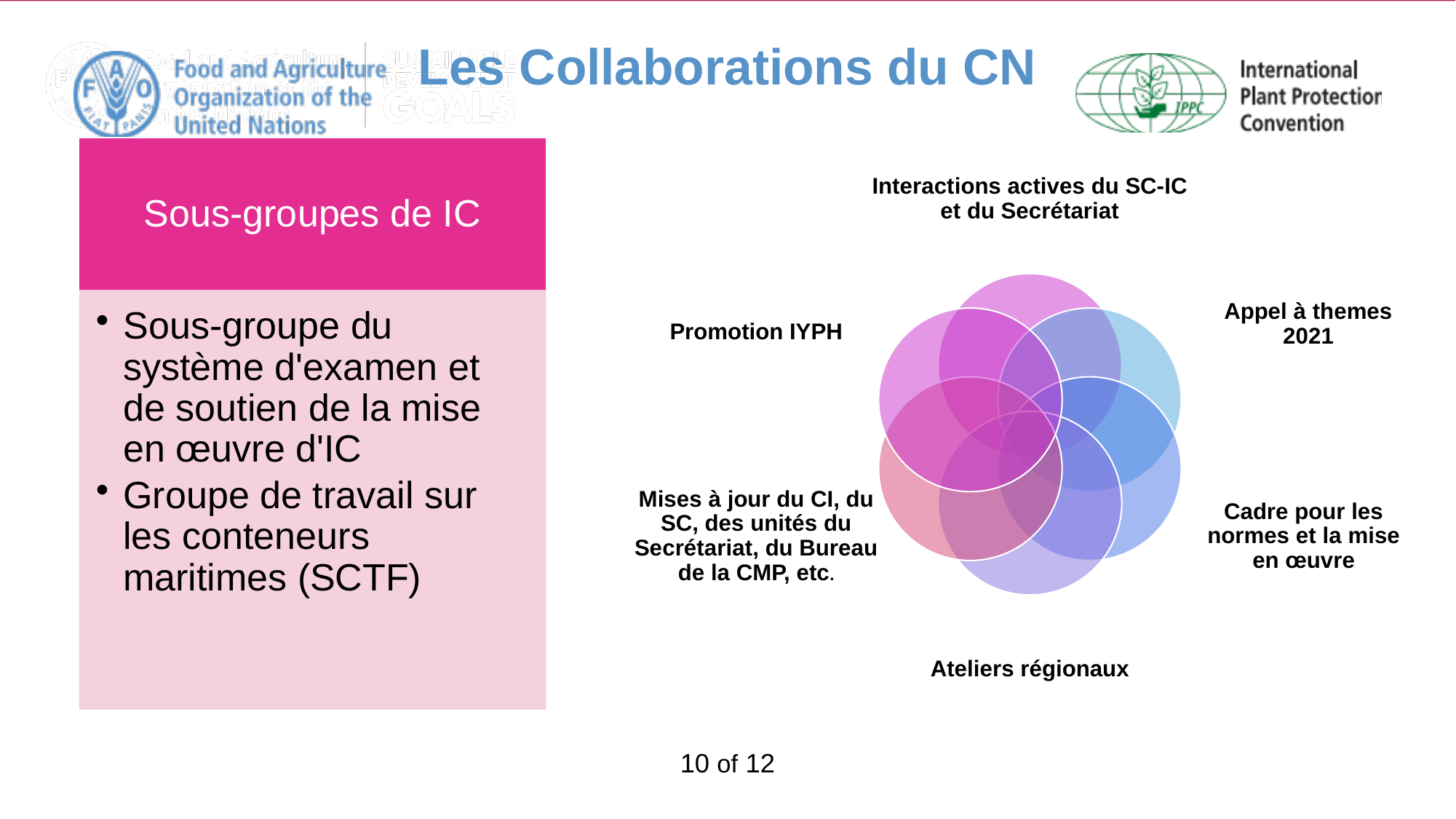

# Les Collaborations du CN
Sous-groupes de IC
Sous-groupe du système d'examen et de soutien de la mise en œuvre d'IC
Groupe de travail sur les conteneurs maritimes (SCTF)
Interactions actives du SC-IC et du Secrétariat
Appel à themes 2021
Cadre pour les normes et la mise en œuvre
Ateliers régionaux
Mises à jour du CI, du SC, des unités du Secrétariat, du Bureau de la CMP, etc.
Promotion IYPH
10 of 12